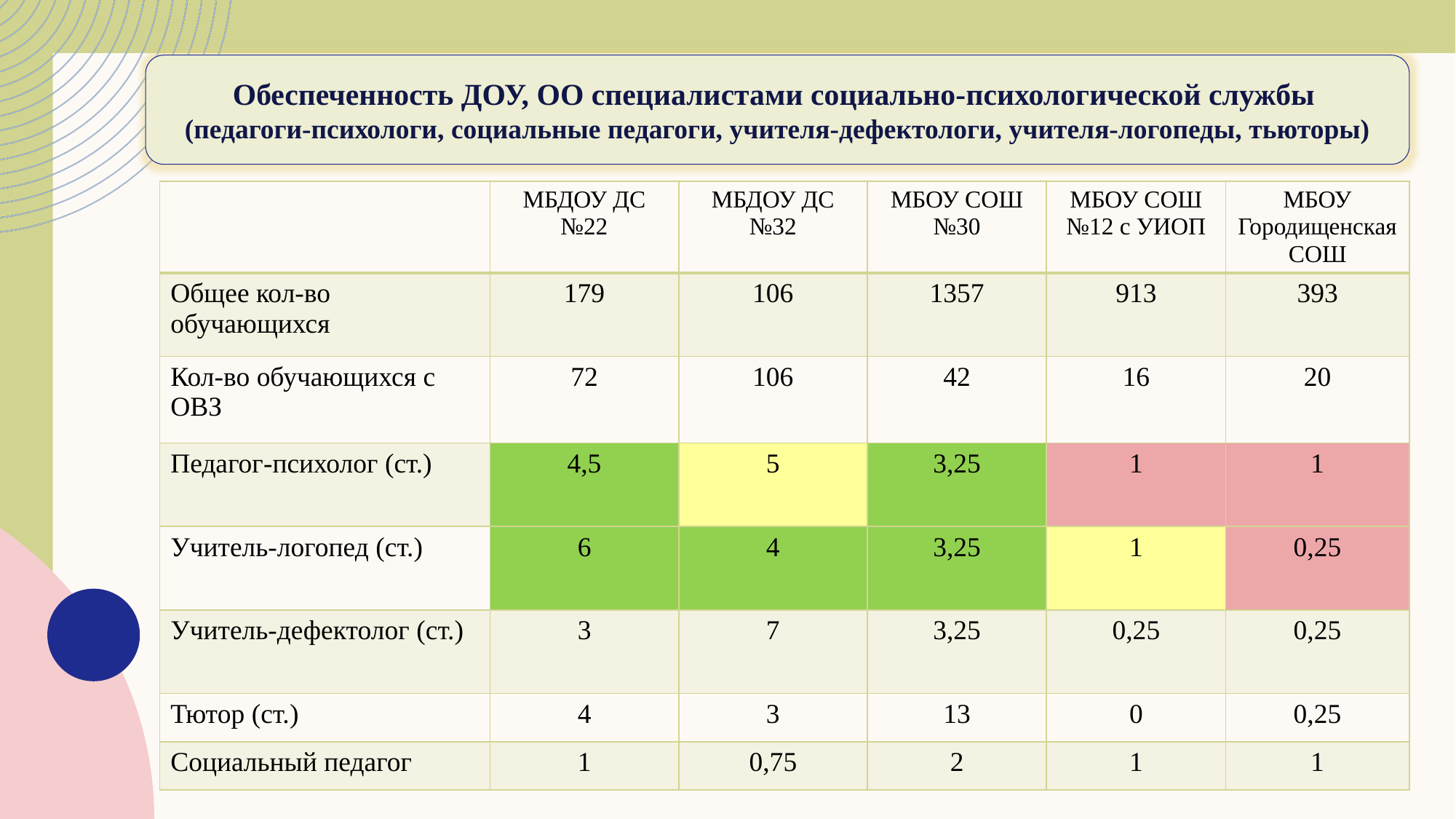

Обеспеченность ДОУ, ОО специалистами социально-­психологической службы
(педагоги-психологи, социальные педагоги, учителя-дефектологи, учителя-логопеды, тьюторы)
|  | МБДОУ ДС №22 | МБДОУ ДС №32 | МБОУ СОШ №30 | МБОУ СОШ №12 с УИОП | МБОУ Городищенская СОШ |
| --- | --- | --- | --- | --- | --- |
| Общее кол-во обучающихся | 179 | 106 | 1357 | 913 | 393 |
| Кол-во обучающихся с ОВЗ | 72 | 106 | 42 | 16 | 20 |
| Педагог-психолог (ст.) | 4,5 | 5 | 3,25 | 1 | 1 |
| Учитель-логопед (ст.) | 6 | 4 | 3,25 | 1 | 0,25 |
| Учитель-дефектолог (ст.) | 3 | 7 | 3,25 | 0,25 | 0,25 |
| Тютор (ст.) | 4 | 3 | 13 | 0 | 0,25 |
| Социальный педагог | 1 | 0,75 | 2 | 1 | 1 |